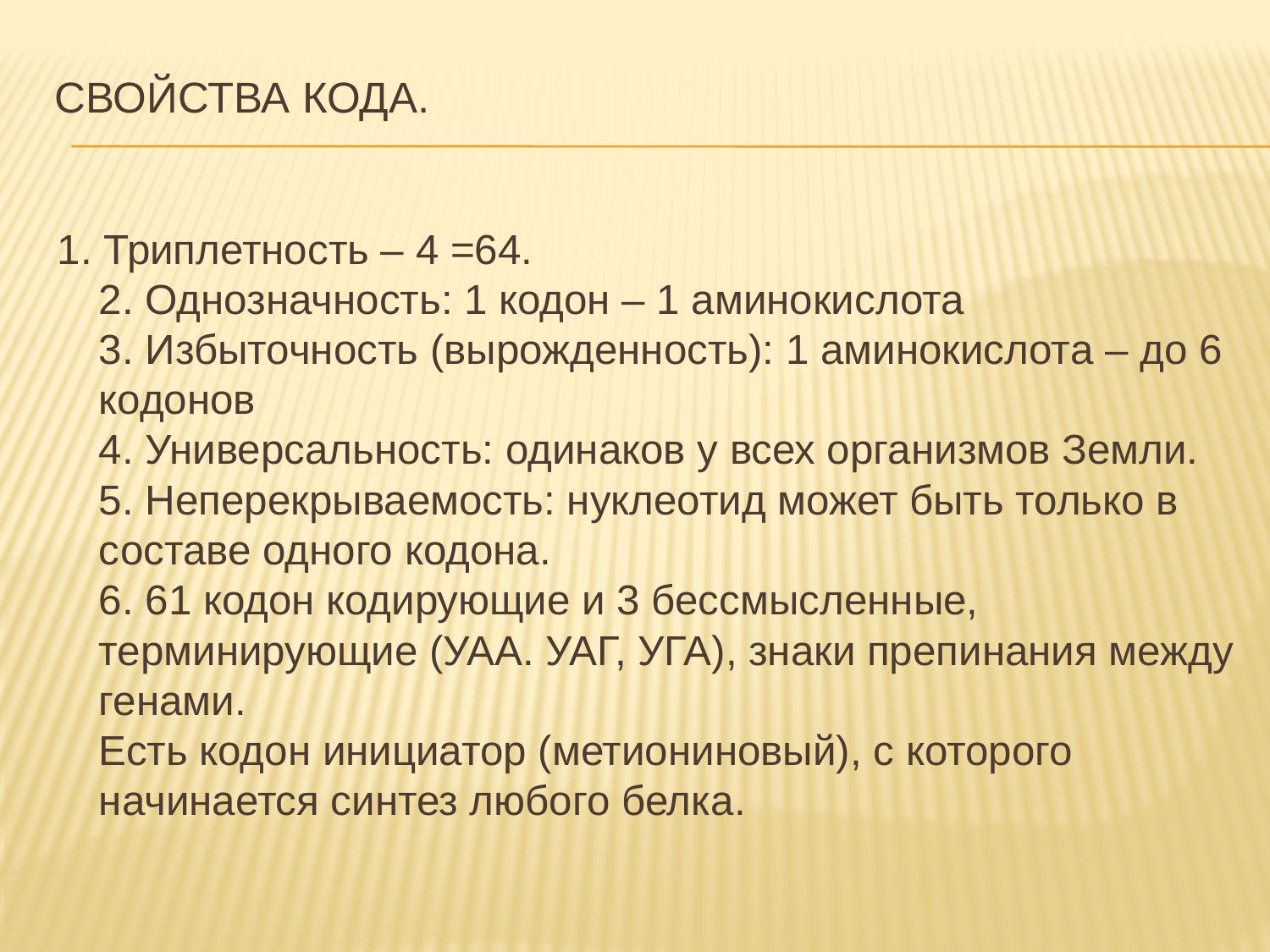

# СВОЙСТВА КОДА.
1. Триплетность – 4 =64.
2. Однозначность: 1 кодон – 1 аминокислота
3. Избыточность (вырожденность): 1 аминокислота – до 6 кодонов
4. Универсальность: одинаков у всех организмов Земли.
5. Неперекрываемость: нуклеотид может быть только в составе одного кодона.
6. 61 кодон кодирующие и 3 бессмысленные, терминирующие (УАА. УАГ, УГА), знаки препинания между генами.
Есть кодон инициатор (метиониновый), с которого начинается синтез любого белка.